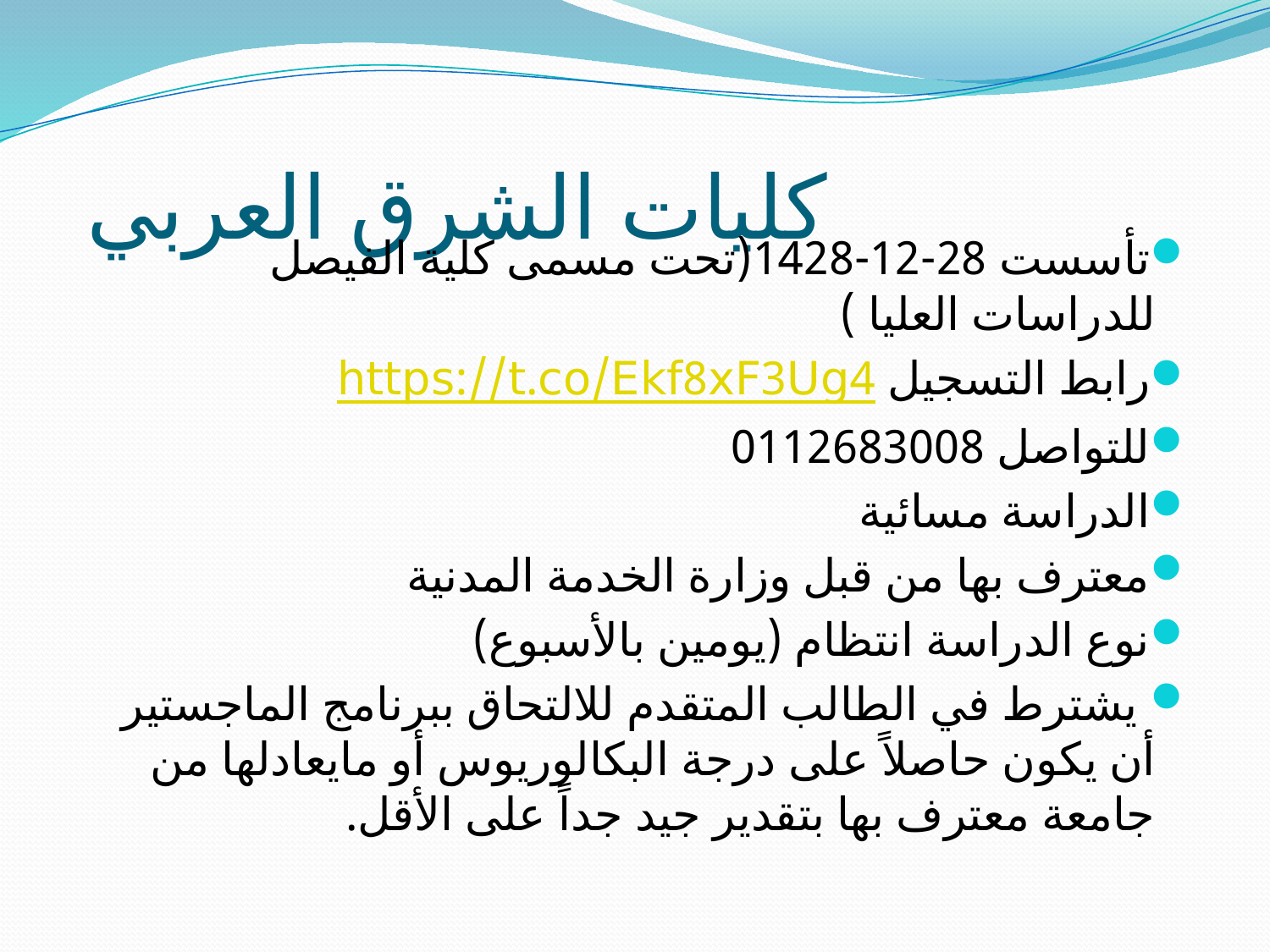

# كليات الشرق العربي

تأسست 28-12-1428(تحت مسمى كلية الفيصل للدراسات العليا )
رابط التسجيل https://t.co/Ekf8xF3Ug4
للتواصل 0112683008
الدراسة مسائية
معترف بها من قبل وزارة الخدمة المدنية
نوع الدراسة انتظام (يومين بالأسبوع)
 يشترط في الطالب المتقدم للالتحاق ببرنامج الماجستير أن يكون حاصلاً على درجة البكالوريوس أو مايعادلها من جامعة معترف بها بتقدير جيد جداً على الأقل.